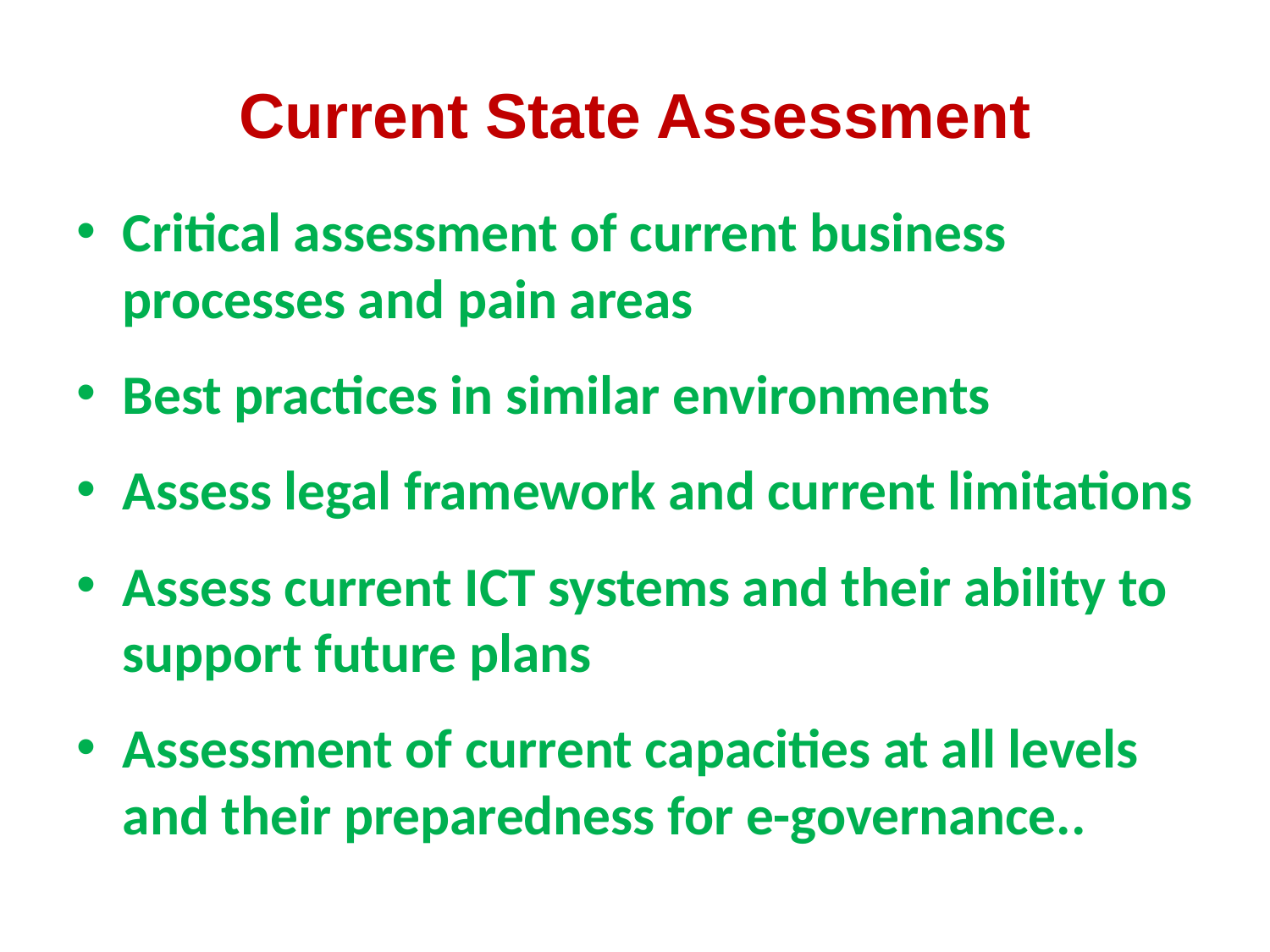

# Current State Assessment
Critical assessment of current business processes and pain areas
Best practices in similar environments
Assess legal framework and current limitations
Assess current ICT systems and their ability to support future plans
Assessment of current capacities at all levels and their preparedness for e-governance..